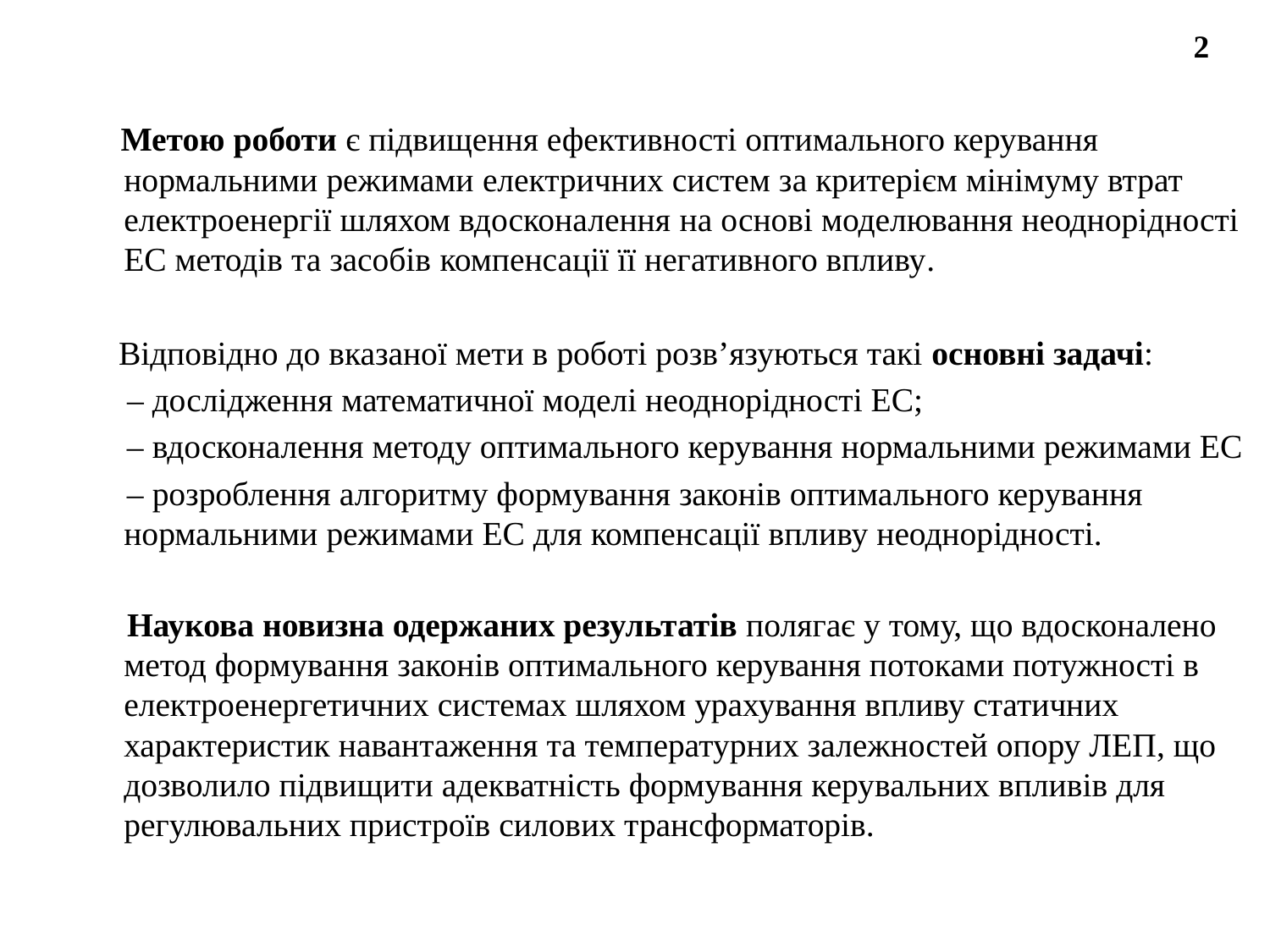

2
     Метою роботи є підвищення ефективності оптимального керування нормальними режимами електричних систем за критерієм мінімуму втрат електроенергії шляхом вдосконалення на основі моделювання неоднорідності ЕС методів та засобів компенсації її негативного впливу.

     Відповідно до вказаної мети в роботі розв’язуються такі основні задачі:
      – дослідження математичної моделі неоднорідності ЕС;
      – вдосконалення методу оптимального керування нормальними режимами ЕС
      – розроблення алгоритму формування законів оптимального керування нормальними режимами ЕС для компенсації впливу неоднорідності.

      Наукова новизна одержаних результатів полягає у тому, що вдосконалено метод формування законів оптимального керування потоками потужності в електроенергетичних системах шляхом урахування впливу статичних характеристик навантаження та температурних залежностей опору ЛЕП, що дозволило підвищити адекватність формування керувальних впливів для регулювальних пристроїв силових трансформаторів.